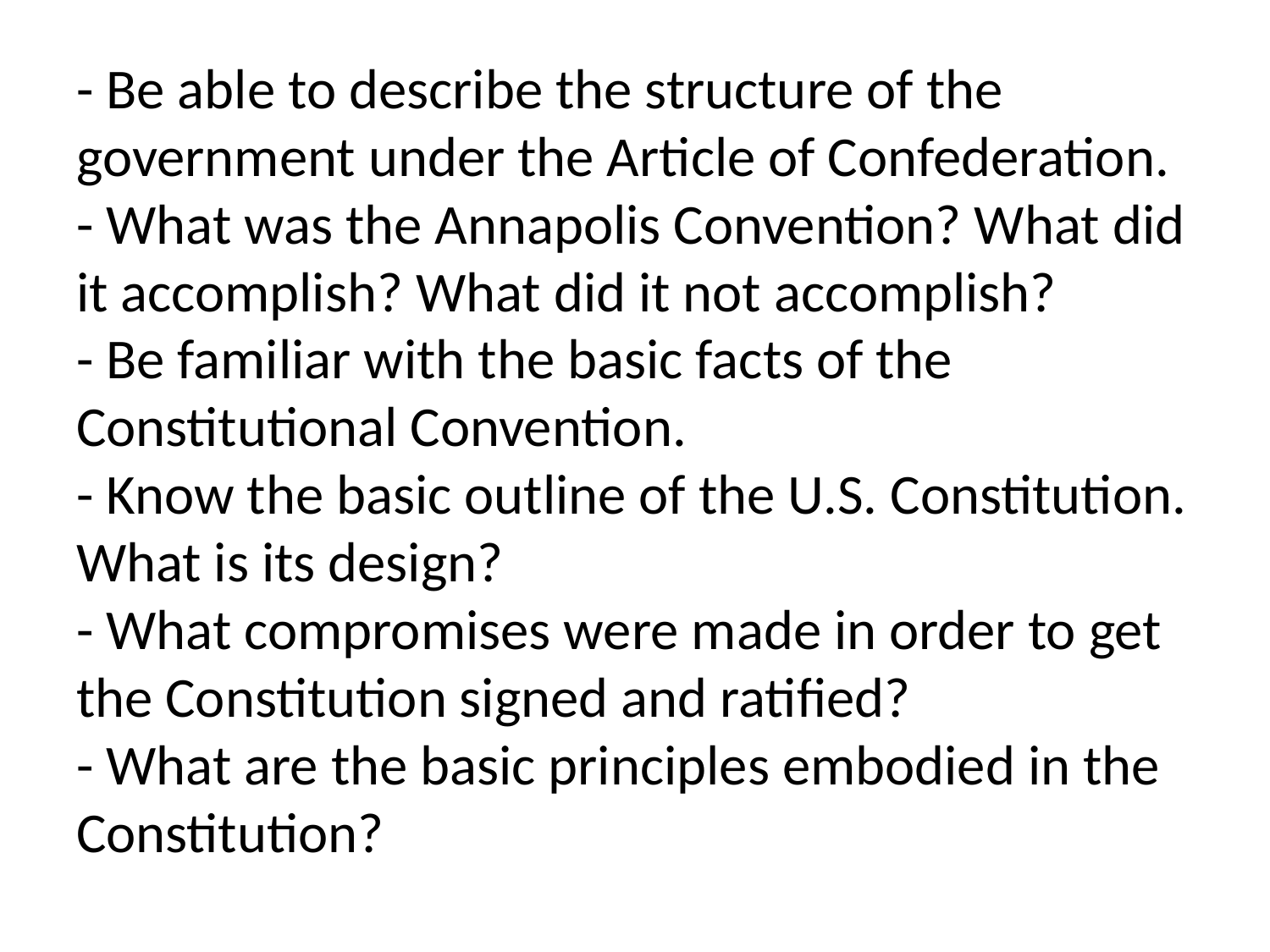

# - Be able to describe the structure of the government under the Article of Confederation. - What was the Annapolis Convention? What did it accomplish? What did it not accomplish? - Be familiar with the basic facts of the Constitutional Convention. - Know the basic outline of the U.S. Constitution. What is its design? - What compromises were made in order to get the Constitution signed and ratified? - What are the basic principles embodied in the Constitution?